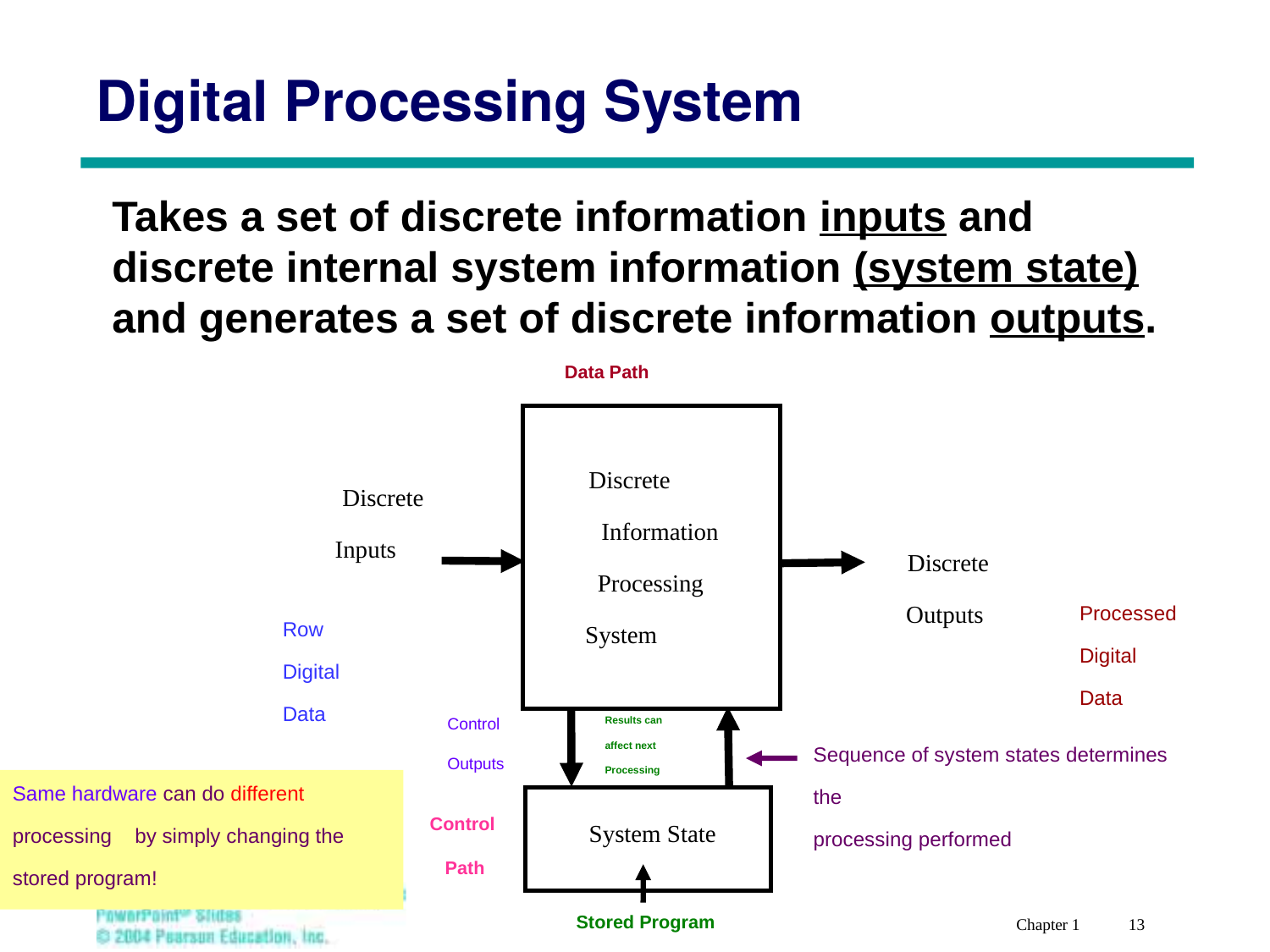

# Digital Processing System
	Takes a set of discrete information inputs and discrete internal system information (system state) and generates a set of discrete information outputs.
Data Path

Discrete
Discrete
Information
Inputs
Discrete

Processing
Outputs
System

System State
Processed
Digital
Data
Row
Digital
Data
Control
Outputs
Results can
affect next
Processing
Sequence of system states determines the
processing performed

Same hardware can do different processing    by simply changing the stored program!
Control
Path

Stored Program
Chapter 1            13